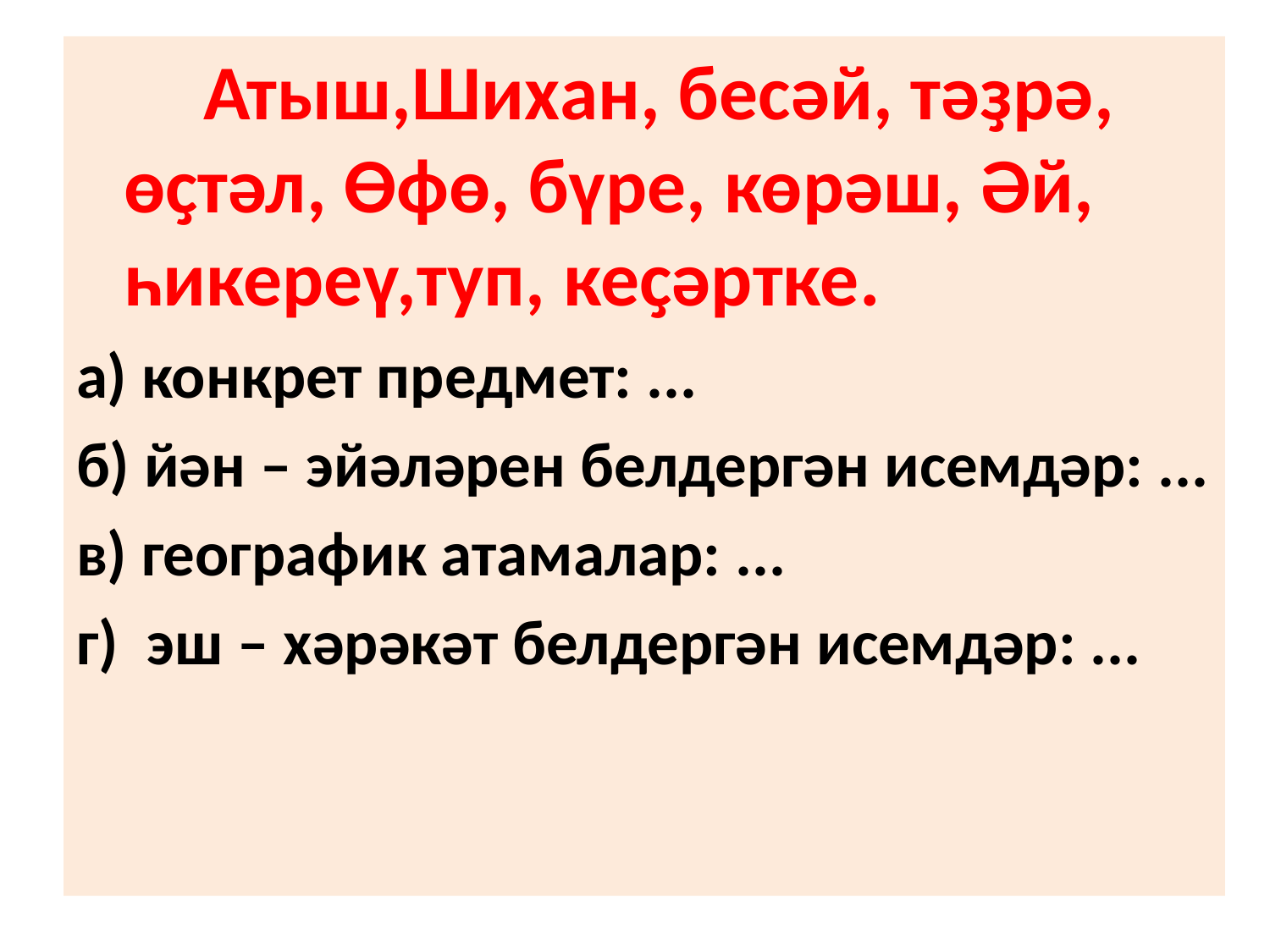

Атыш,Шихан, бесәй, тәҙрә, өҫтәл, Өфө, бүре, көрәш, Әй, һикереү,туп, кеҫәртке.
а) конкрет предмет: ...
б) йән – эйәләрен белдергән исемдәр: ...
в) географик атамалар: ...
г)  эш – хәрәкәт белдергән исемдәр: ...

#